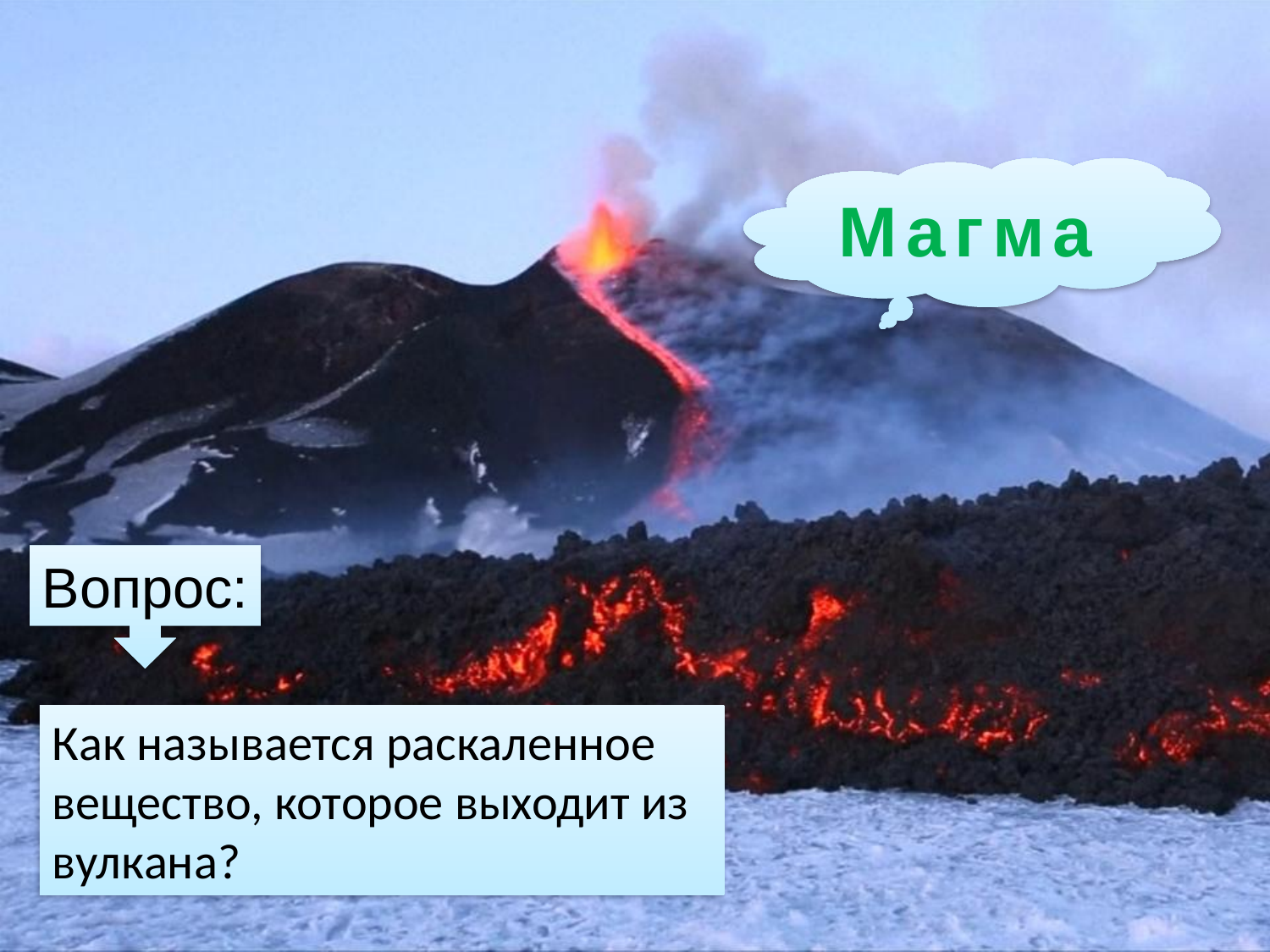

Магма
Вопрос:
Как называется раскаленное  вещество, которое выходит из  вулкана?